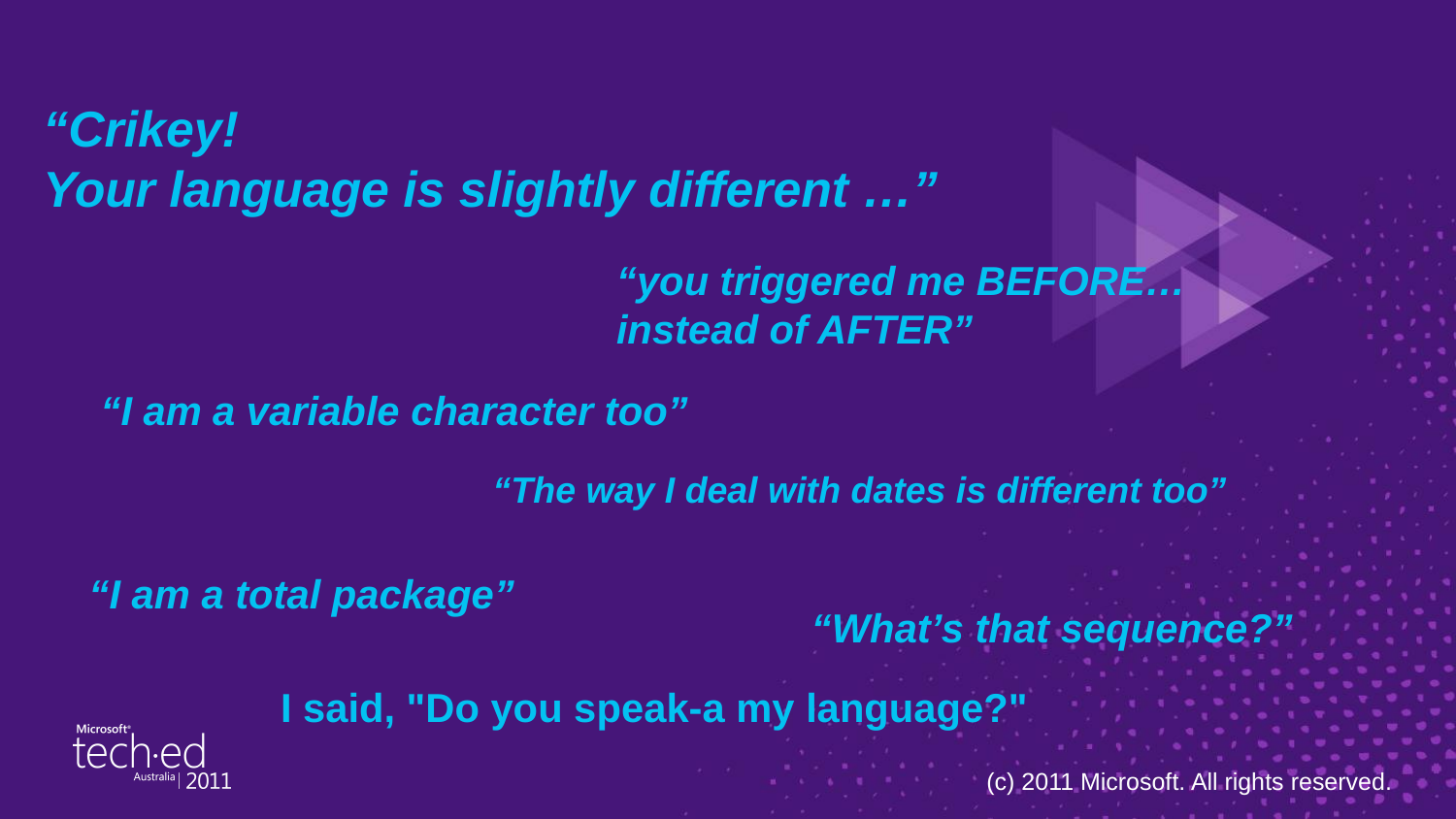

# “Crikey! Your language is slightly different …”
“you triggered me BEFORE… instead of AFTER”

“I am a variable character too”
“The way I deal with dates is different too”
“I am a total package”
“What’s that sequence?”
I said, "Do you speak-a my language?"
(c) 2011 Microsoft. All rights reserved.